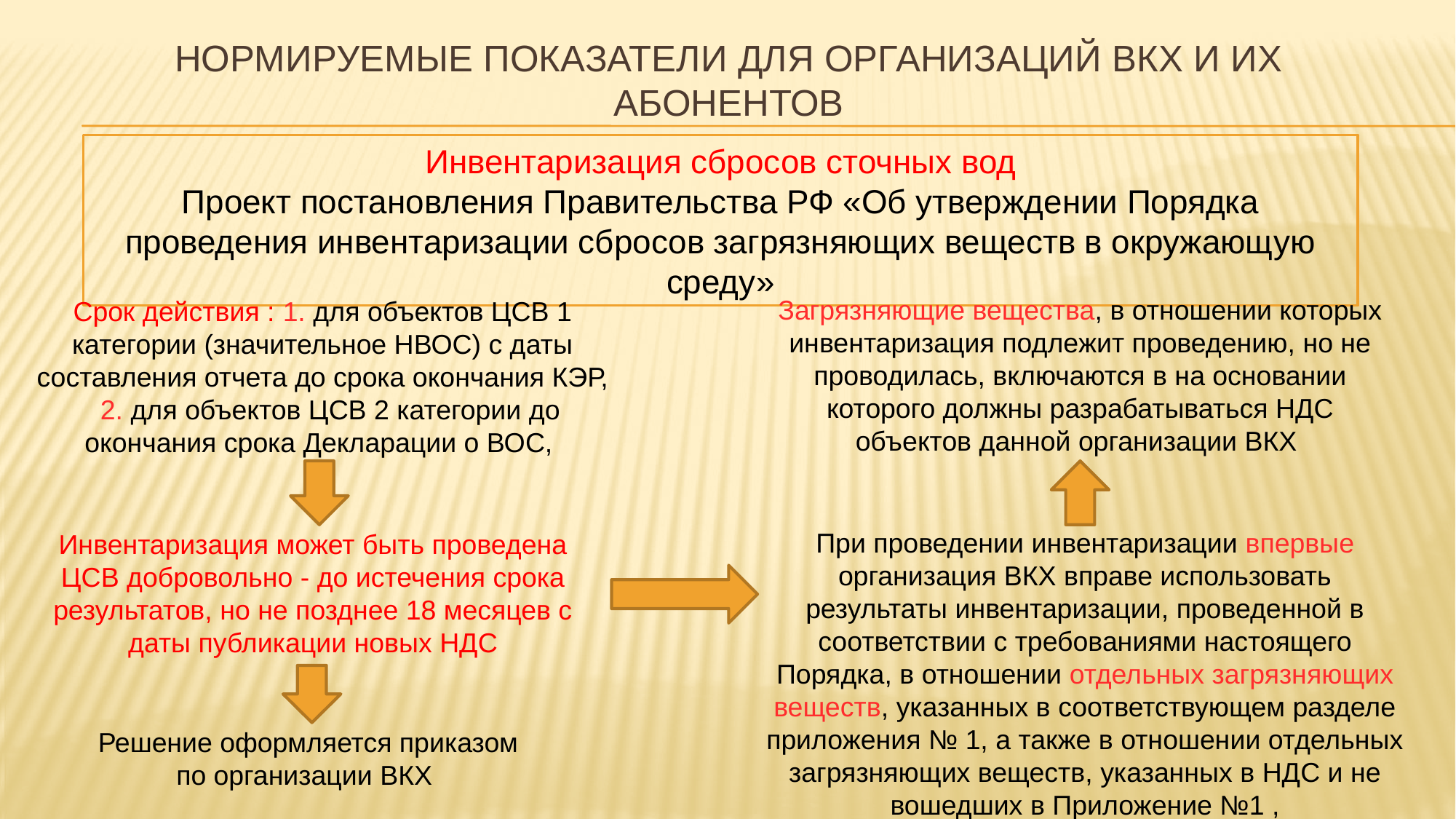

# Нормируемые показатели для организаций ВКХ и их АБОНЕНТОВ
Инвентаризация сбросов сточных вод
Проект постановления Правительства РФ «Об утверждении Порядка проведения инвентаризации сбросов загрязняющих веществ в окружающую среду»
Загрязняющие вещества, в отношении которых инвентаризация подлежит проведению, но не проводилась, включаются в на основании которого должны разрабатываться НДС объектов данной организации ВКХ
Срок действия : 1. для объектов ЦСВ 1 категории (значительное НВОС) с даты составления отчета до срока окончания КЭР,   2. для объектов ЦСВ 2 категории до окончания срока Декларации о ВОС,

При проведении инвентаризации впервые организация ВКХ вправе использовать результаты инвентаризации, проведенной в соответствии с требованиями настоящего Порядка, в отношении отдельных загрязняющих веществ, указанных в соответствующем разделе приложения № 1, а также в отношении отдельных загрязняющих веществ, указанных в НДС и не вошедших в Приложение №1 ,
Инвентаризация может быть проведена ЦСВ добровольно - до истечения срока результатов, но не позднее 18 месяцев с даты публикации новых НДС

Решение оформляется приказом по организации ВКХ